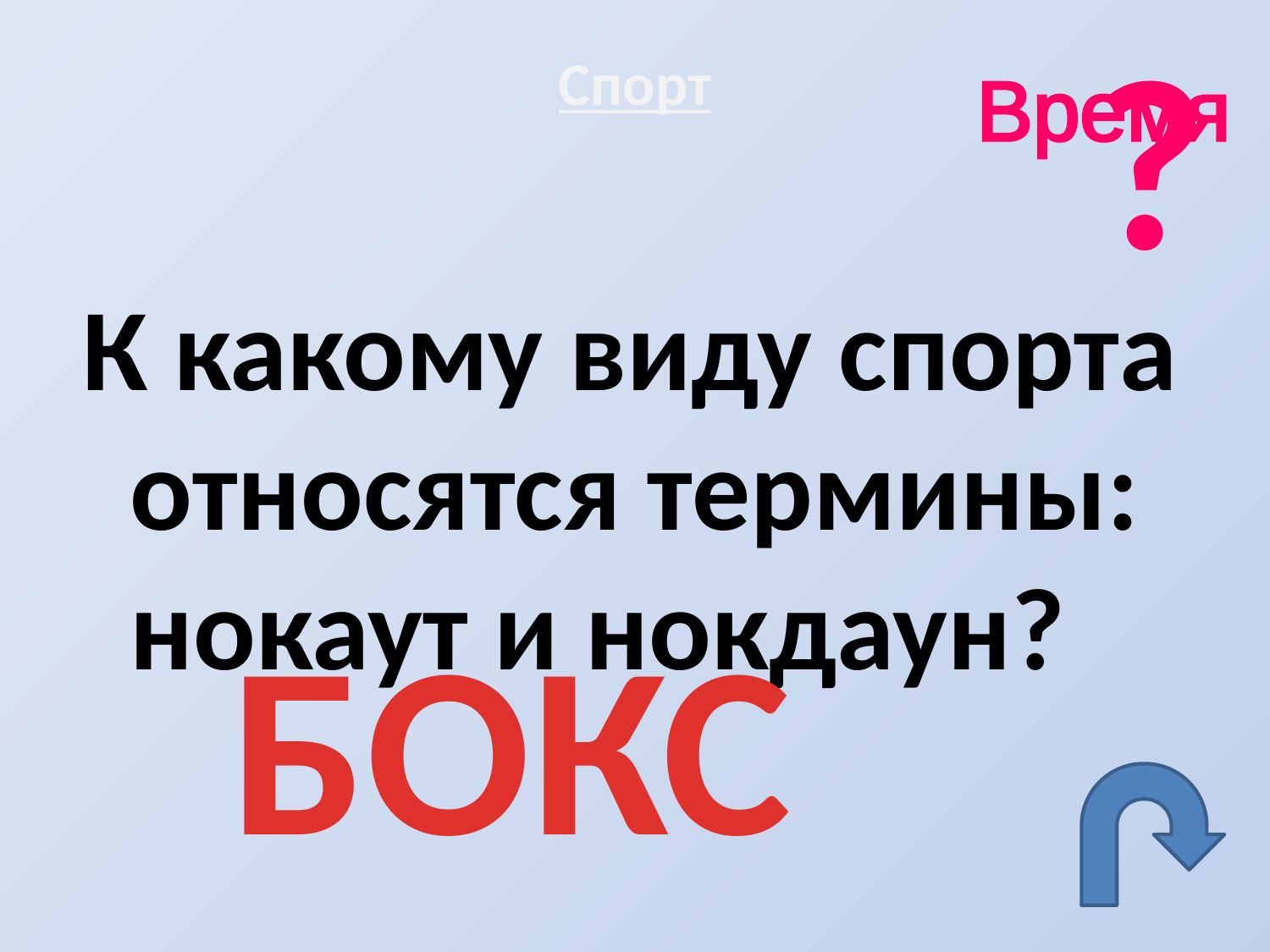

?
# Спорт
Время
К какому виду спорта относятся термины: нокаут и нокдаун?
БОКС